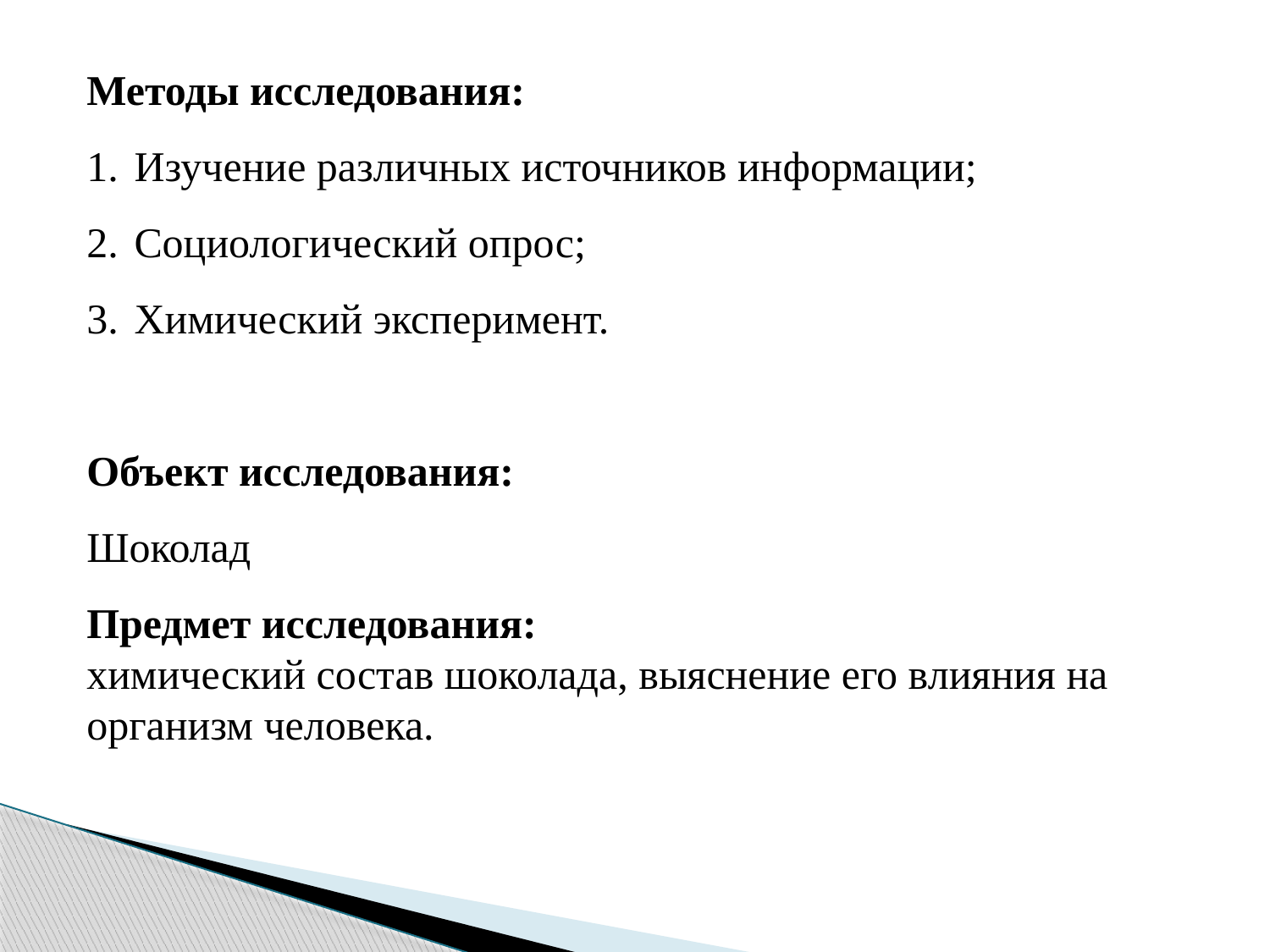

Методы исследования:
Изучение различных источников информации;
Социологический опрос;
Химический эксперимент.

Объект исследования:
Шоколад
Предмет исследования:
химический состав шоколада, выяснение его влияния на организм человека.